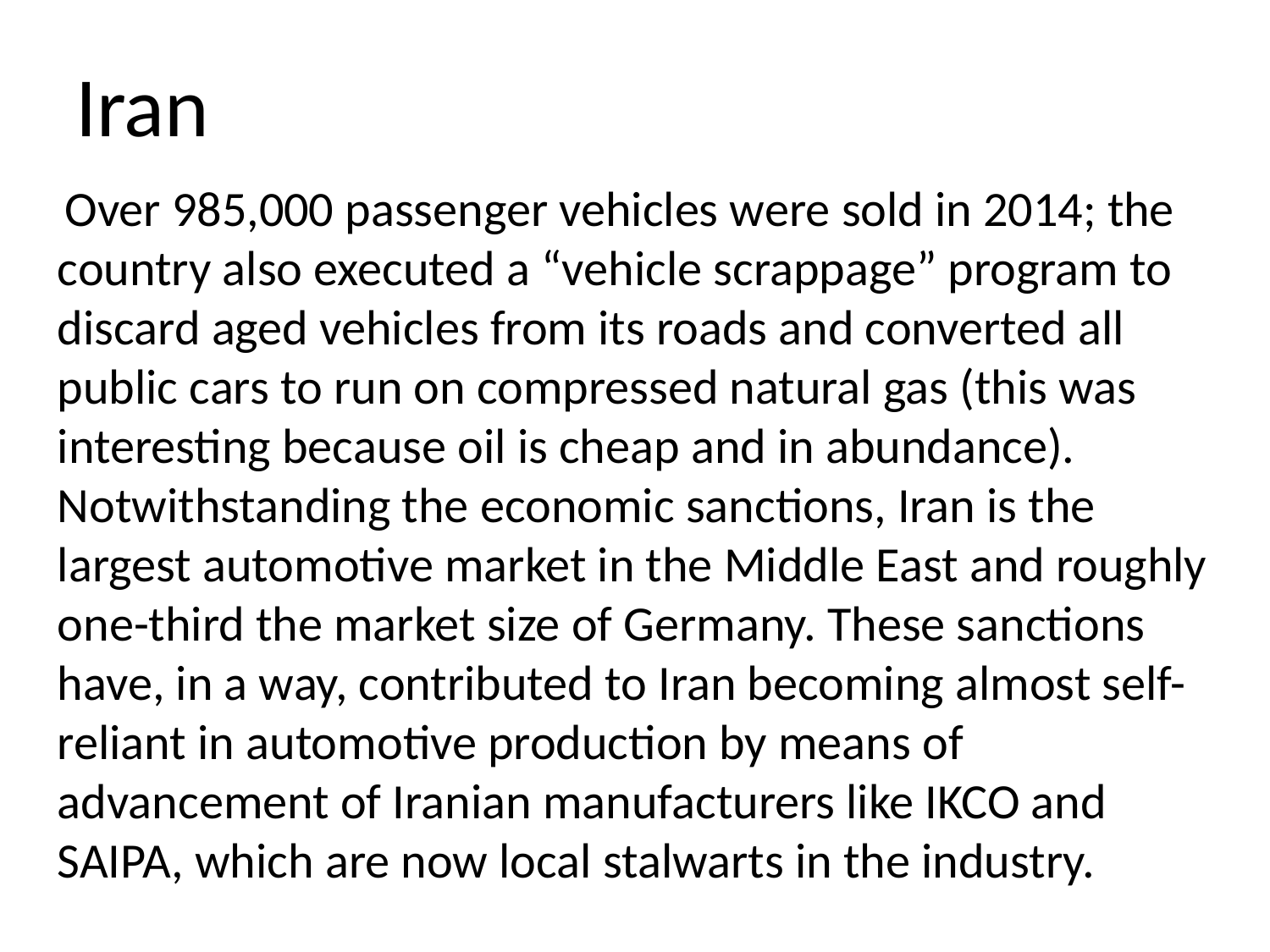

Iran
 Over 985,000 passenger vehicles were sold in 2014; the country also executed a “vehicle scrappage” program to discard aged vehicles from its roads and converted all public cars to run on compressed natural gas (this was interesting because oil is cheap and in abundance). Notwithstanding the economic sanctions, Iran is the largest automotive market in the Middle East and roughly one-third the market size of Germany. These sanctions have, in a way, contributed to Iran becoming almost self-reliant in automotive production by means of advancement of Iranian manufacturers like IKCO and SAIPA, which are now local stalwarts in the industry.